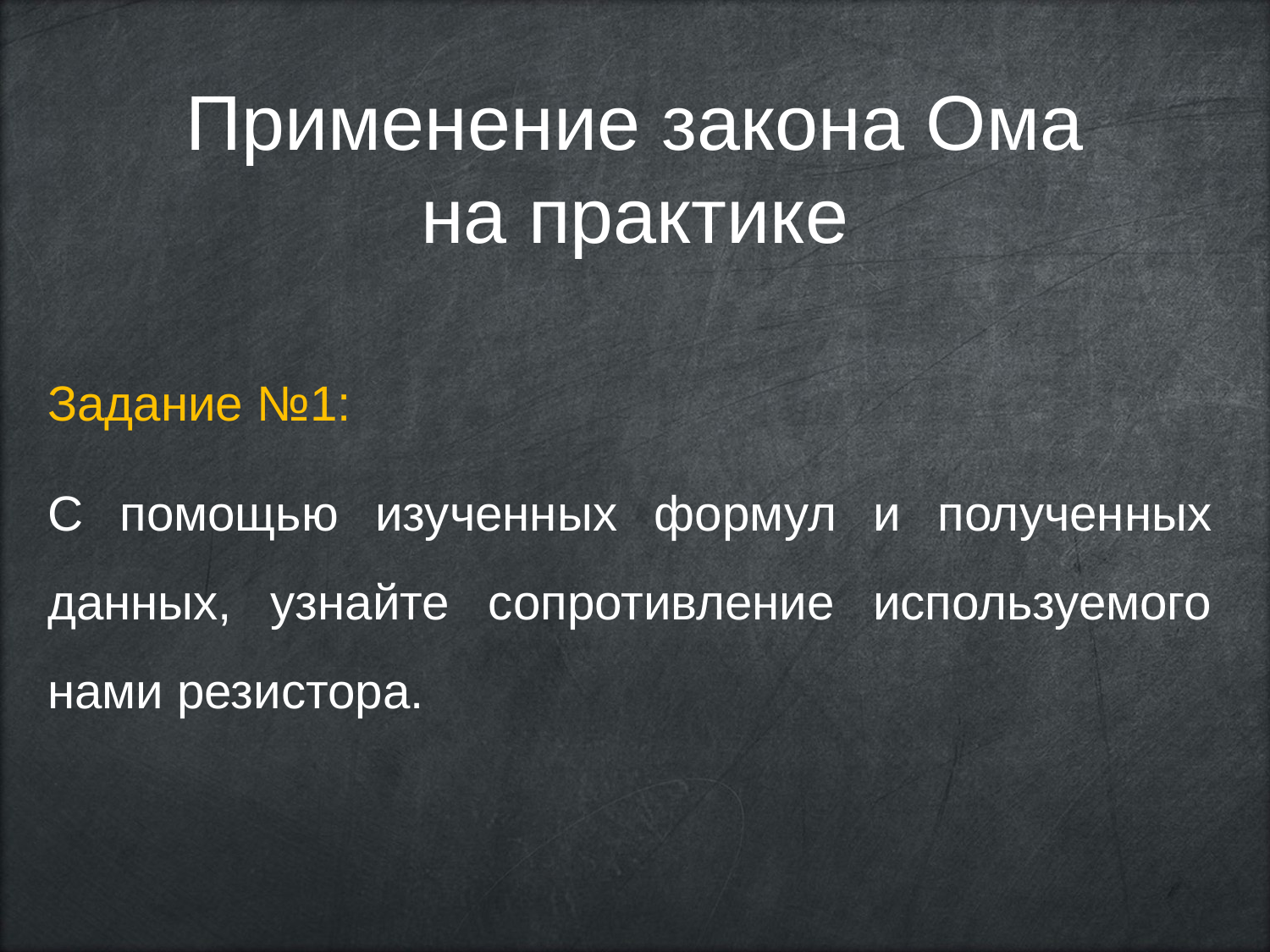

Применение закона Ома
на практике
Задание №1:
С помощью изученных формул и полученных данных, узнайте сопротивление используемого нами резистора.